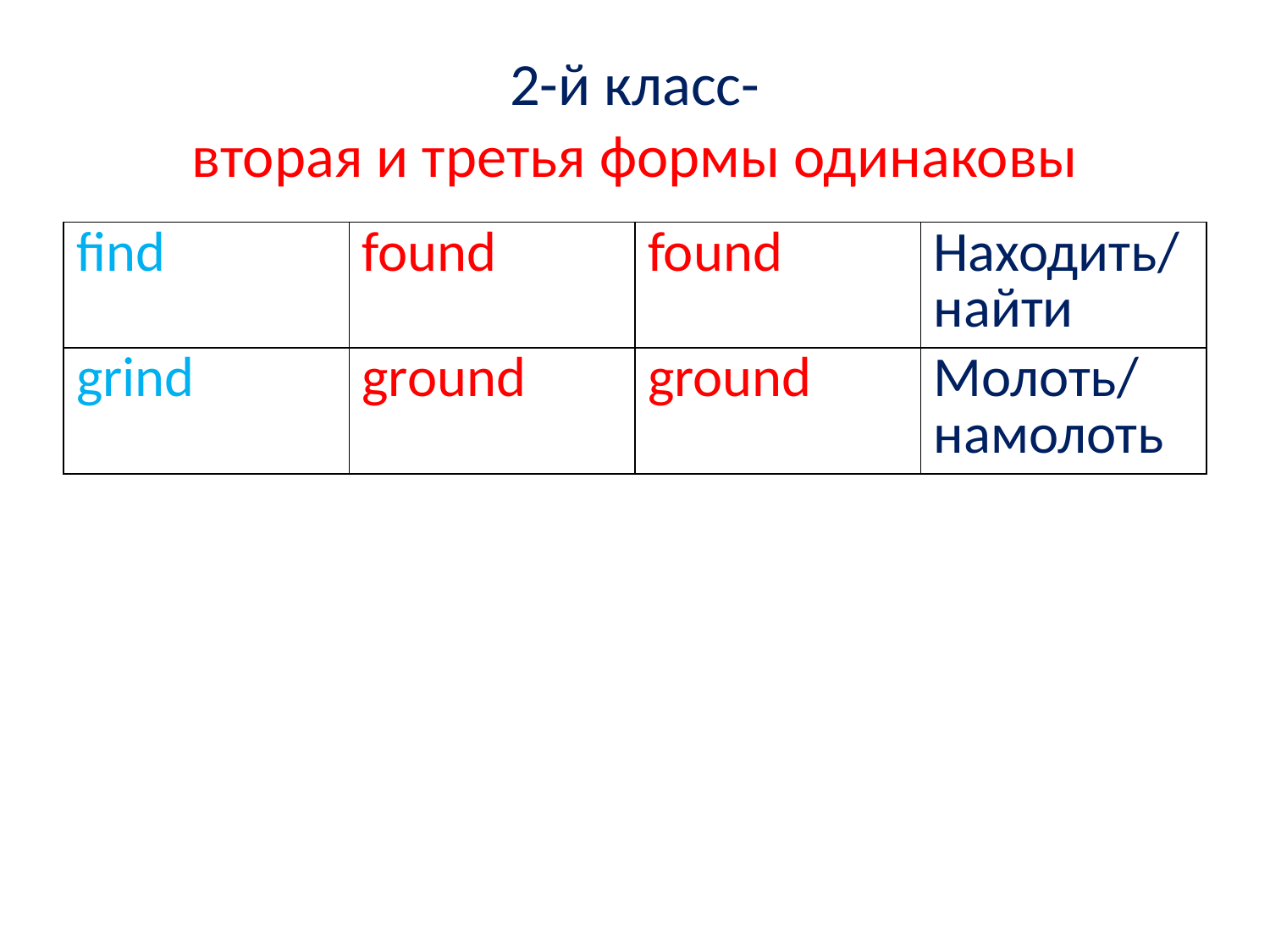

# 2-й класс- вторая и третья формы одинаковы
| find | found | found | Находить/ найти |
| --- | --- | --- | --- |
| grind | ground | ground | Молоть/ намолоть |